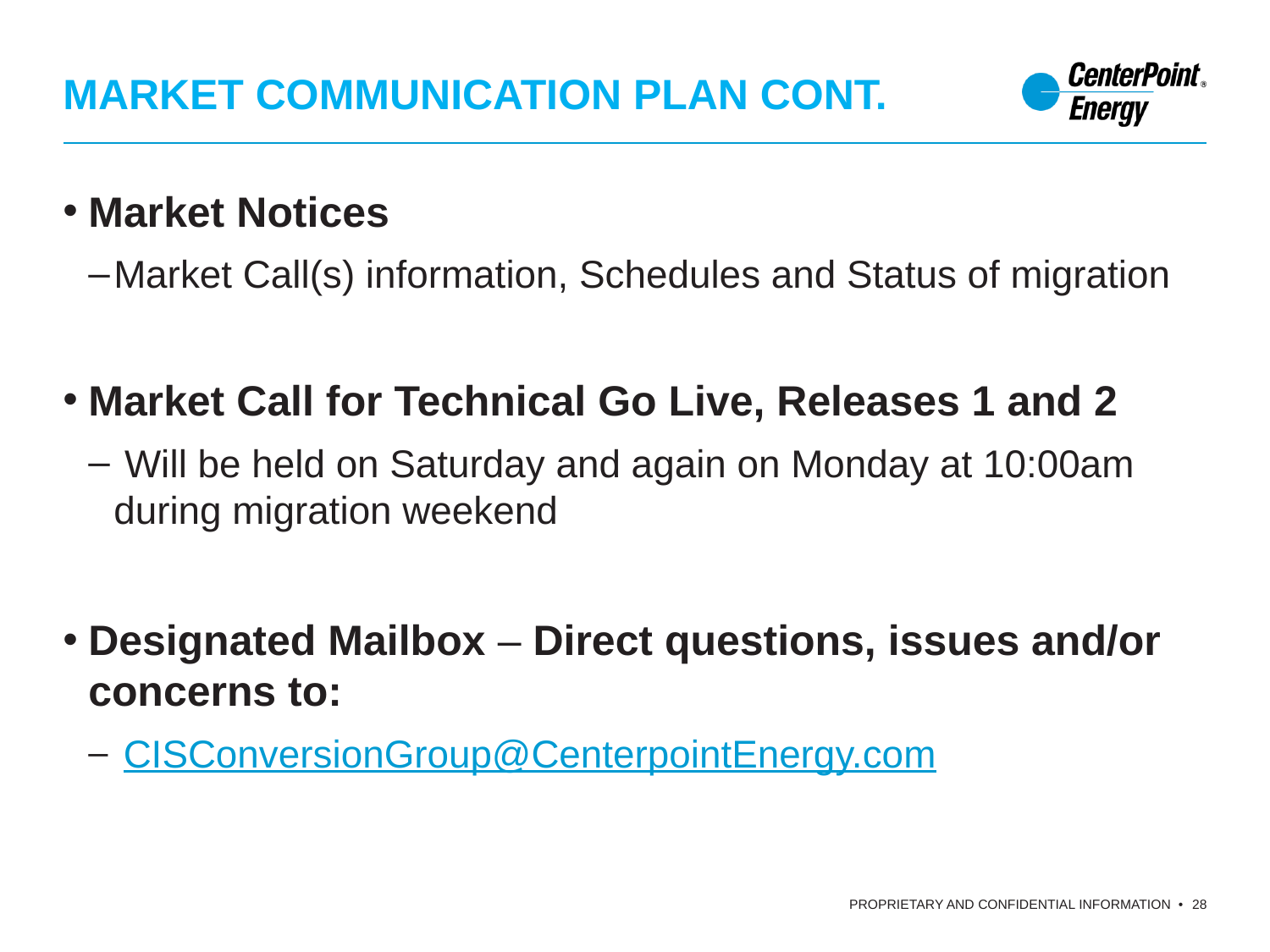

# MARKET COMMUNICATION PLAN Cont.
Market Notices
Market Call(s) information, Schedules and Status of migration

Market Call for Technical Go Live, Releases 1 and 2
 Will be held on Saturday and again on Monday at 10:00am during migration weekend

Designated Mailbox – Direct questions, issues and/or concerns to:
 CISConversionGroup@CenterpointEnergy.com

28